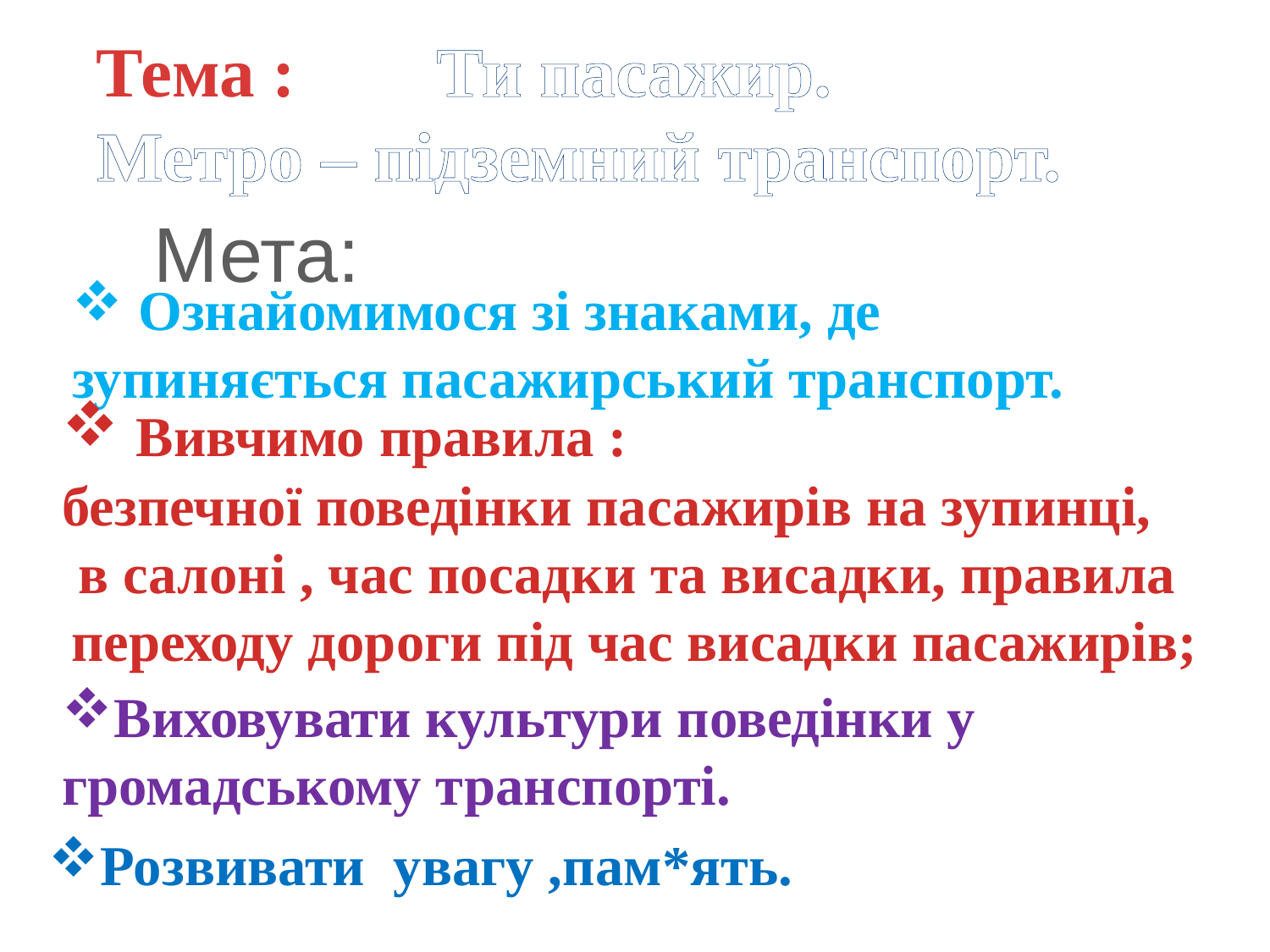

Тема :        Ти пасажир.
Метро – підземний транспорт.
Мета:
 Ознайомимося зі знаками, де зупиняється пасажирський транспорт.
 Вивчимо правила :
безпечної поведінки пасажирів на зупинці,
в салоні , час посадки та висадки, правила
переходу дороги під час висадки пасажирів;
Виховувати культури поведінки у громадському транспорті.
Розвивати  увагу ,пам*ять.